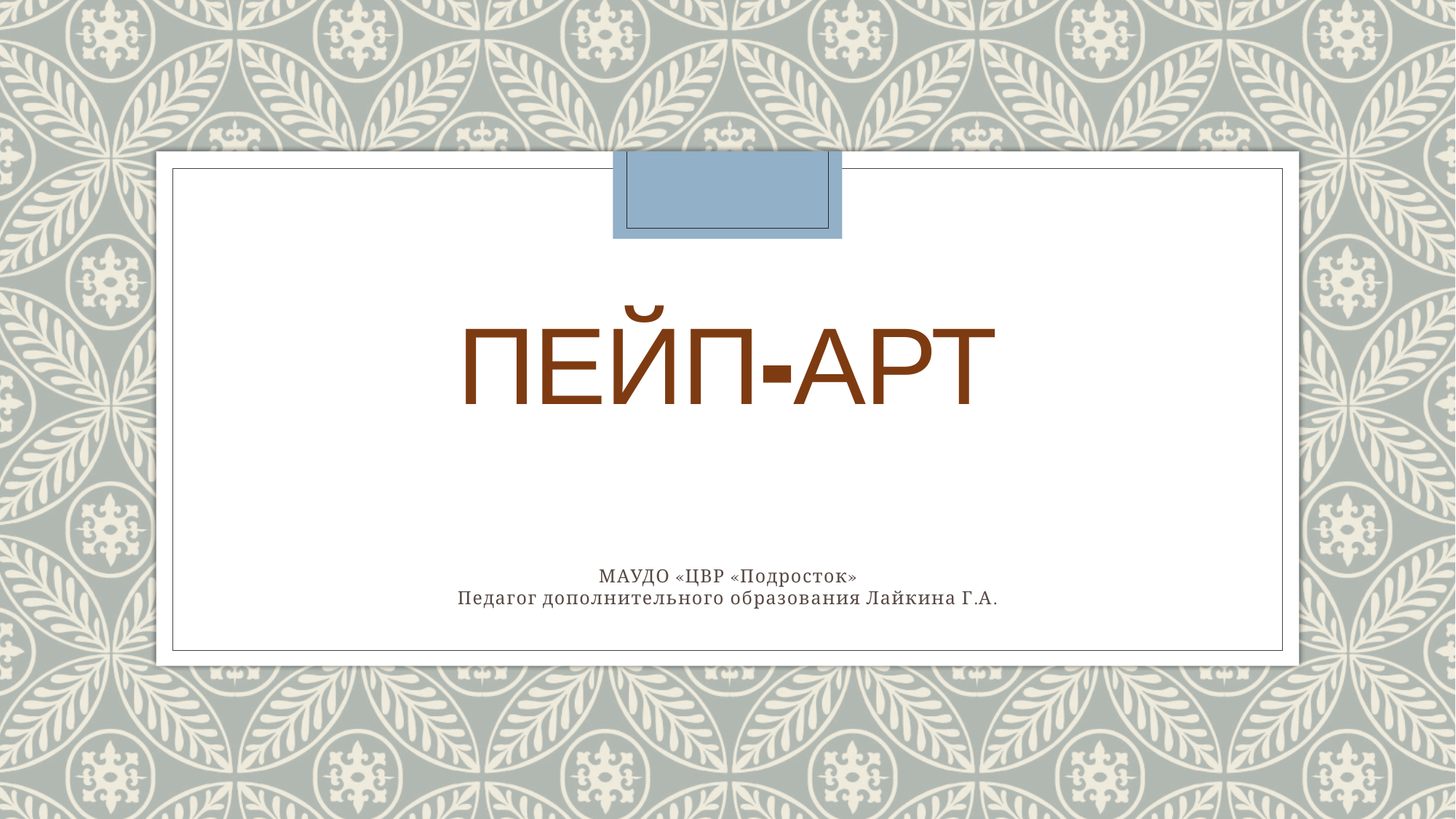

# Пейп-арт
МАУДО «ЦВР «Подросток»
Педагог дополнительного образования Лайкина Г.А.